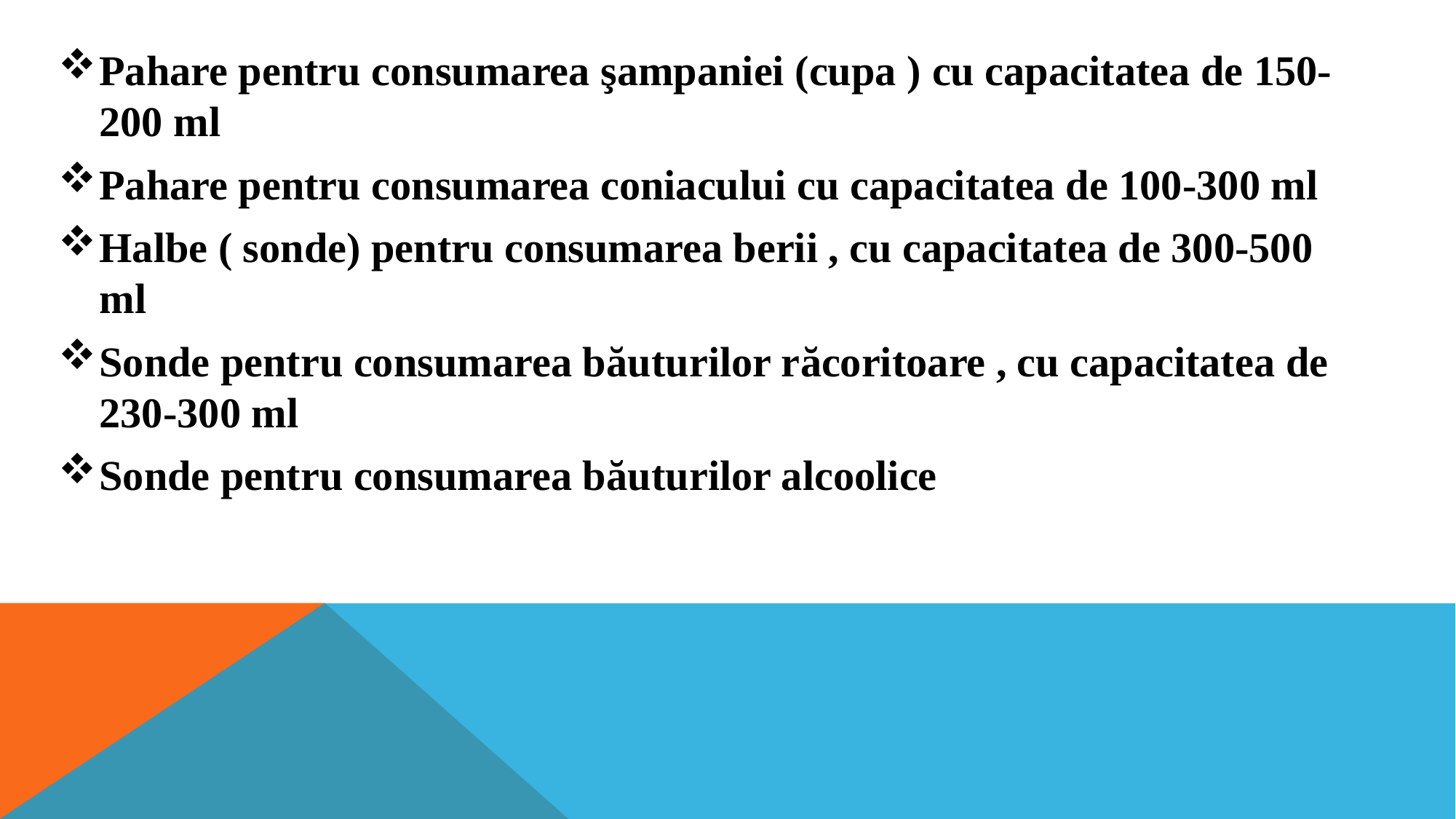

Pahare pentru consumarea şampaniei (cupa ) cu capacitatea de 150-200 ml
Pahare pentru consumarea coniacului cu capacitatea de 100-300 ml
Halbe ( sonde) pentru consumarea berii , cu capacitatea de 300-500 ml
Sonde pentru consumarea băuturilor răcoritoare , cu capacitatea de 230-300 ml
Sonde pentru consumarea băuturilor alcoolice